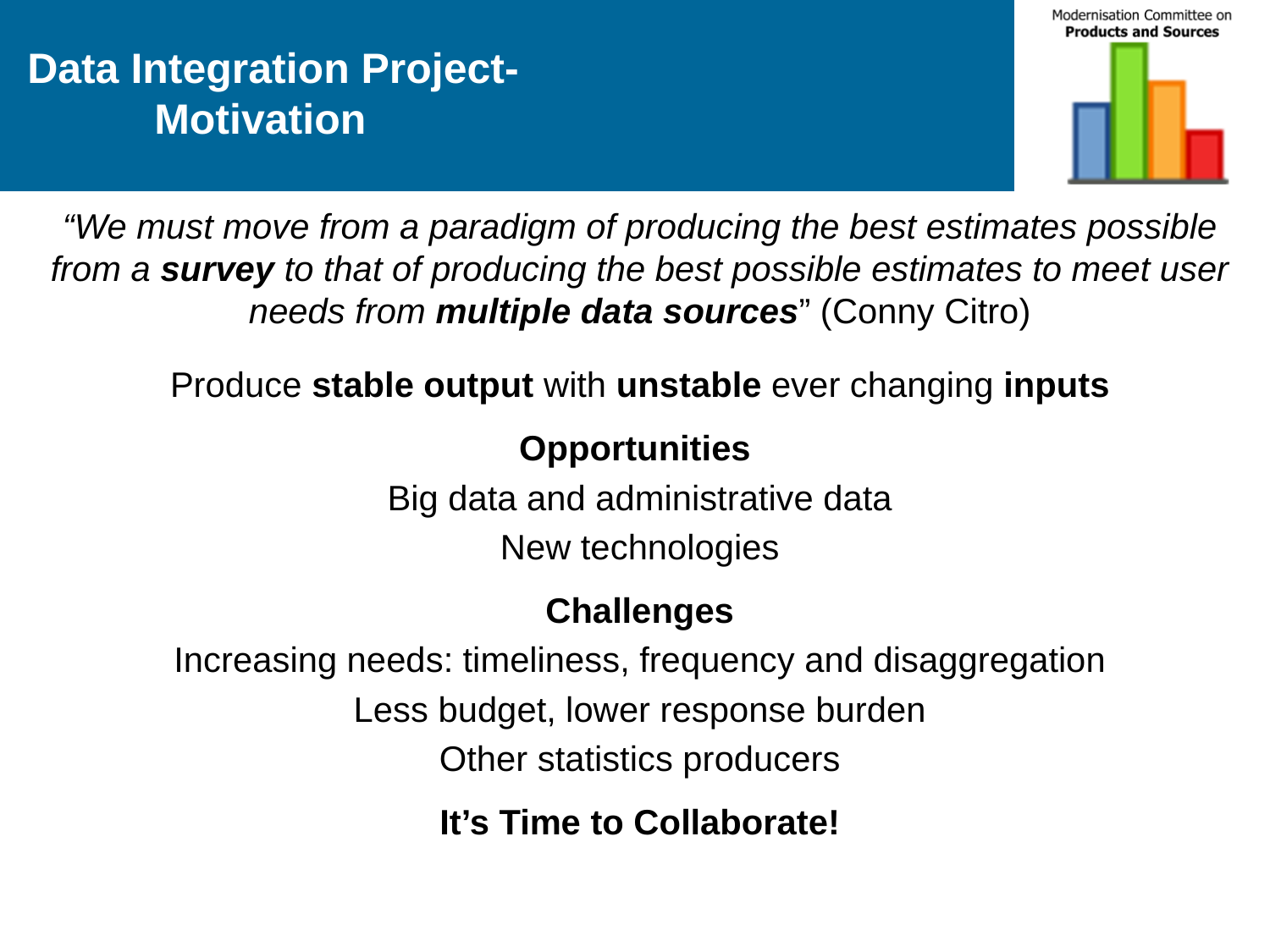

# Data Integration Project- Motivation
“We must move from a paradigm of producing the best estimates possible from a survey to that of producing the best possible estimates to meet user needs from multiple data sources” (Conny Citro)
Produce stable output with unstable ever changing inputs
Opportunities
Big data and administrative data
New technologies
Challenges
Increasing needs: timeliness, frequency and disaggregation
Less budget, lower response burden
Other statistics producers
It’s Time to Collaborate!